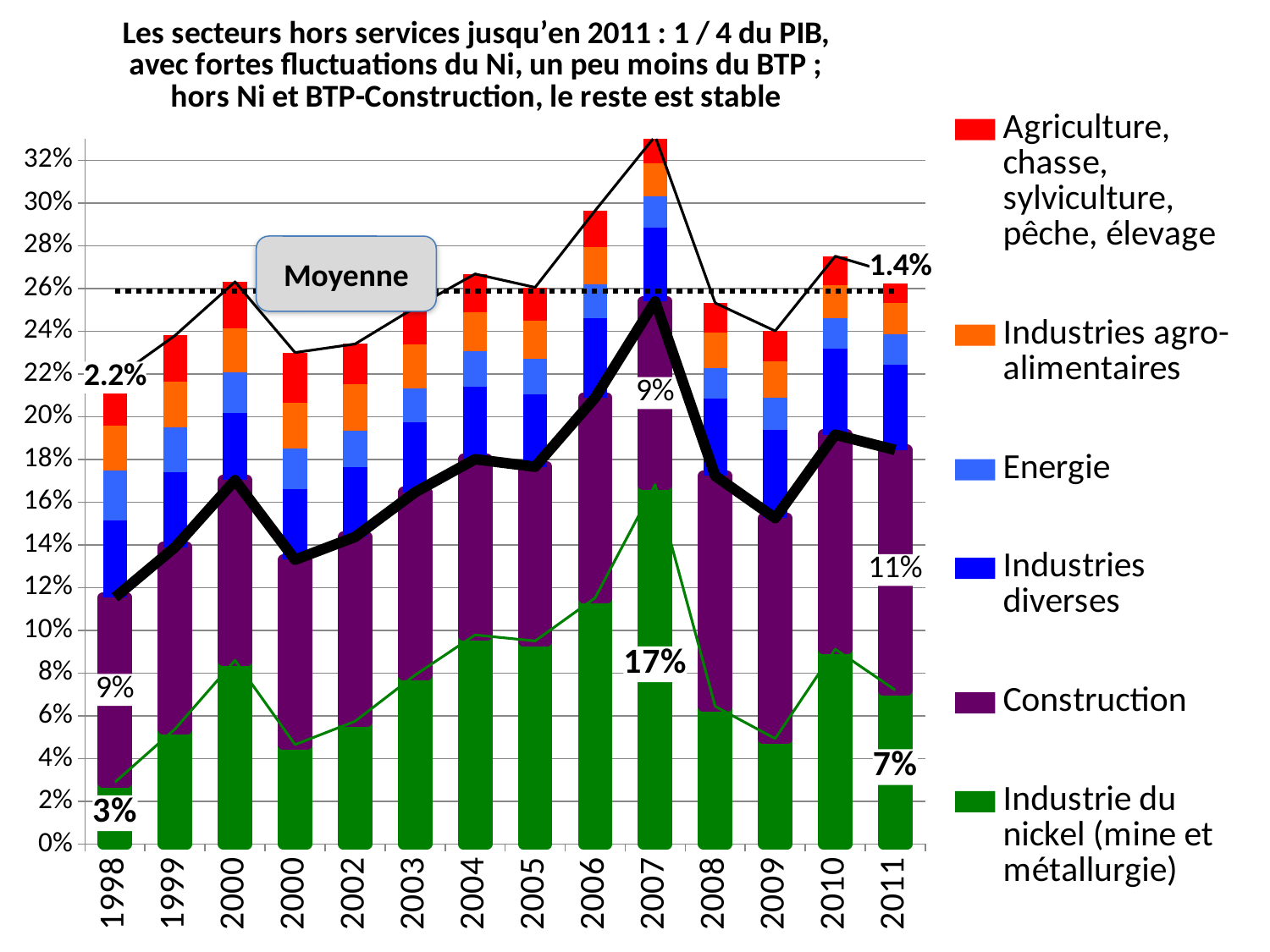

### Chart: Les secteurs hors services jusqu’en 2011 : 1 / 4 du PIB, avec fortes fluctuations du Ni, un peu moins du BTP ; hors Ni et BTP-Construction, le reste est stable

| Category | Industrie du nickel (mine et métallurgie) | Construction | Industries diverses | Energie | Industries agro-alimentaires | Agriculture, chasse, sylviculture, pêche, élevage |  | Ni + BTP | Industrie du nickel (mine et métallurgie) |  |
|---|---|---|---|---|---|---|---|---|---|---|
| 1998.0 | 0.0289272097335735 | 0.0864524813319375 | 0.0359544093973889 | 0.0235789221610951 | 0.0207679258655328 | 0.0221645364105298 | 0.217845484900058 | 0.115379691065511 | 0.0289272097335735 | 0.258850131101631 |
| 1999.0 | 0.0538213537138731 | 0.0850512659452936 | 0.0351052267236077 | 0.020990911110626 | 0.0213493998799861 | 0.0216376523075307 | 0.237955809680917 | 0.138872619659167 | 0.0538213537138731 | 0.258850131101631 |
| 2000.0 | 0.0859581443141767 | 0.0842896922785902 | 0.0315313554619072 | 0.019063271237876 | 0.0203500447286557 | 0.0218957397786708 | 0.263088247799877 | 0.170247836592767 | 0.0859581443141767 | 0.258850131101631 |
| 2000.0 | 0.0465189652664866 | 0.0864888969802365 | 0.032941739855751 | 0.0190070780884874 | 0.0214256643498588 | 0.0236020294504876 | 0.229984373991308 | 0.133007862246723 | 0.0465189652664866 | 0.258850131101631 |
| 2002.0 | 0.0574280246093673 | 0.0862771832574853 | 0.0326615967252733 | 0.0171958860733613 | 0.0215343491479415 | 0.0189035872502729 | 0.234000627063702 | 0.143705207866853 | 0.0574280246093673 | 0.258850131101631 |
| 2003.0 | 0.0790583421690623 | 0.0855196308238266 | 0.0327431828476576 | 0.0160678066230118 | 0.0202577190588736 | 0.0174345821253145 | 0.251081263647746 | 0.164577972992889 | 0.0790583421690623 | 0.258850131101631 |
| 2004.0 | 0.0978478451873992 | 0.0822164911773063 | 0.0338222186589133 | 0.0166067694911568 | 0.0183948496130401 | 0.0178686054773032 | 0.266756779605119 | 0.180064336364706 | 0.0978478451873992 | 0.258850131101631 |
| 2005.0 | 0.095005974155641 | 0.0815150695036231 | 0.0339880811471521 | 0.0163579040432256 | 0.0181232089096926 | 0.0154869249074295 | 0.260477162666764 | 0.176521043659264 | 0.095005974155641 | 0.258850131101631 |
| 2006.0 | 0.115191150508806 | 0.0936795206309106 | 0.0371269146992557 | 0.0160417339480591 | 0.0170991246592403 | 0.0172712586993907 | 0.296409703145662 | 0.208870671139717 | 0.115191150508806 | 0.258850131101631 |
| 2007.0 | 0.168212840952781 | 0.0856786900890908 | 0.034478881119624 | 0.0148503341861901 | 0.0152754588754327 | 0.0127200174480031 | 0.331216222671121 | 0.253891531041872 | 0.168212840952781 | 0.258850131101631 |
| 2008.0 | 0.0644109530739776 | 0.107844987122238 | 0.0362695592096315 | 0.0140299201829492 | 0.0167551662560758 | 0.0138763277608727 | 0.253186913605745 | 0.172255940196215 | 0.0644109530739776 | 0.258850131101631 |
| 2009.0 | 0.0493275951202809 | 0.103165640547055 | 0.0412372518345944 | 0.0150769086160477 | 0.0171072155119744 | 0.0141664932222394 | 0.240081104852192 | 0.152493235667336 | 0.0493275951202809 | 0.258850131101631 |
| 2010.0 | 0.0911897194609645 | 0.100391143569977 | 0.0401820828484078 | 0.0144878534320861 | 0.0153728795261195 | 0.0134474139086715 | 0.275071092746226 | 0.191580863030941 | 0.0911897194609645 | 0.258850131101631 |
| 2011.0 | 0.0720489055413133 | 0.112380201143759 | 0.0399323886525622 | 0.0141037270755275 | 0.0145995436234048 | 0.0136822830098318 | 0.266747049046398 | 0.184429106685072 | 0.0720489055413133 | 0.258850131101631 |

### Chart: La contribution au PIB des secteurs hors services

| Category | Industrie du nickel (mine et métallurgie) | Construction | Industries diverses | Energie | Industries agro-alimentaires | Agriculture, chasse, sylviculture, pêche, élevage |  | Ni + BTP |
|---|---|---|---|---|---|---|---|---|
| 1998.0 | 0.0289272097335735 | 0.0864524813319375 | 0.0359544093973889 | 0.0235789221610951 | 0.0207679258655328 | 0.0221645364105298 | 0.217845484900058 | 0.115379691065511 |
| 1999.0 | 0.0538213537138731 | 0.0850512659452936 | 0.0351052267236077 | 0.020990911110626 | 0.0213493998799861 | 0.0216376523075307 | 0.237955809680917 | 0.138872619659167 |
| 2000.0 | 0.0859581443141767 | 0.0842896922785902 | 0.0315313554619072 | 0.019063271237876 | 0.0203500447286557 | 0.0218957397786708 | 0.263088247799877 | 0.170247836592767 |
| 2000.0 | 0.0465189652664866 | 0.0864888969802365 | 0.032941739855751 | 0.0190070780884874 | 0.0214256643498588 | 0.0236020294504876 | 0.229984373991308 | 0.133007862246723 |
| 2002.0 | 0.0574280246093673 | 0.0862771832574853 | 0.0326615967252733 | 0.0171958860733613 | 0.0215343491479415 | 0.0189035872502729 | 0.234000627063702 | 0.143705207866853 |
| 2003.0 | 0.0790583421690623 | 0.0855196308238266 | 0.0327431828476576 | 0.0160678066230118 | 0.0202577190588736 | 0.0174345821253145 | 0.251081263647746 | 0.164577972992889 |
| 2004.0 | 0.0978478451873992 | 0.0822164911773063 | 0.0338222186589133 | 0.0166067694911568 | 0.0183948496130401 | 0.0178686054773032 | 0.266756779605119 | 0.180064336364706 |
| 2005.0 | 0.095005974155641 | 0.0815150695036231 | 0.0339880811471521 | 0.0163579040432256 | 0.0181232089096926 | 0.0154869249074295 | 0.260477162666764 | 0.176521043659264 |
| 2006.0 | 0.115191150508806 | 0.0936795206309106 | 0.0371269146992557 | 0.0160417339480591 | 0.0170991246592403 | 0.0172712586993907 | 0.296409703145662 | 0.208870671139717 |
| 2007.0 | 0.168212840952781 | 0.0856786900890908 | 0.034478881119624 | 0.0148503341861901 | 0.0152754588754327 | 0.0127200174480031 | 0.331216222671121 | 0.253891531041872 |
| 2008.0 | 0.0644109530739776 | 0.107844987122238 | 0.0362695592096315 | 0.0140299201829492 | 0.0167551662560758 | 0.0138763277608727 | 0.253186913605745 | 0.172255940196215 |
| 2009.0 | 0.0493275951202809 | 0.103165640547055 | 0.0412372518345944 | 0.0150769086160477 | 0.0171072155119744 | 0.0141664932222394 | 0.240081104852192 | 0.152493235667336 |
| 2010.0 | 0.0911897194609645 | 0.100391143569977 | 0.0401820828484078 | 0.0144878534320861 | 0.0153728795261195 | 0.0134474139086715 | 0.275071092746226 | 0.191580863030941 |
| 2011.0 | 0.0720489055413133 | 0.112380201143759 | 0.0399323886525622 | 0.0141037270755275 | 0.0145995436234048 | 0.0136822830098318 | 0.266747049046398 | 0.184429106685072 |
Moyenne